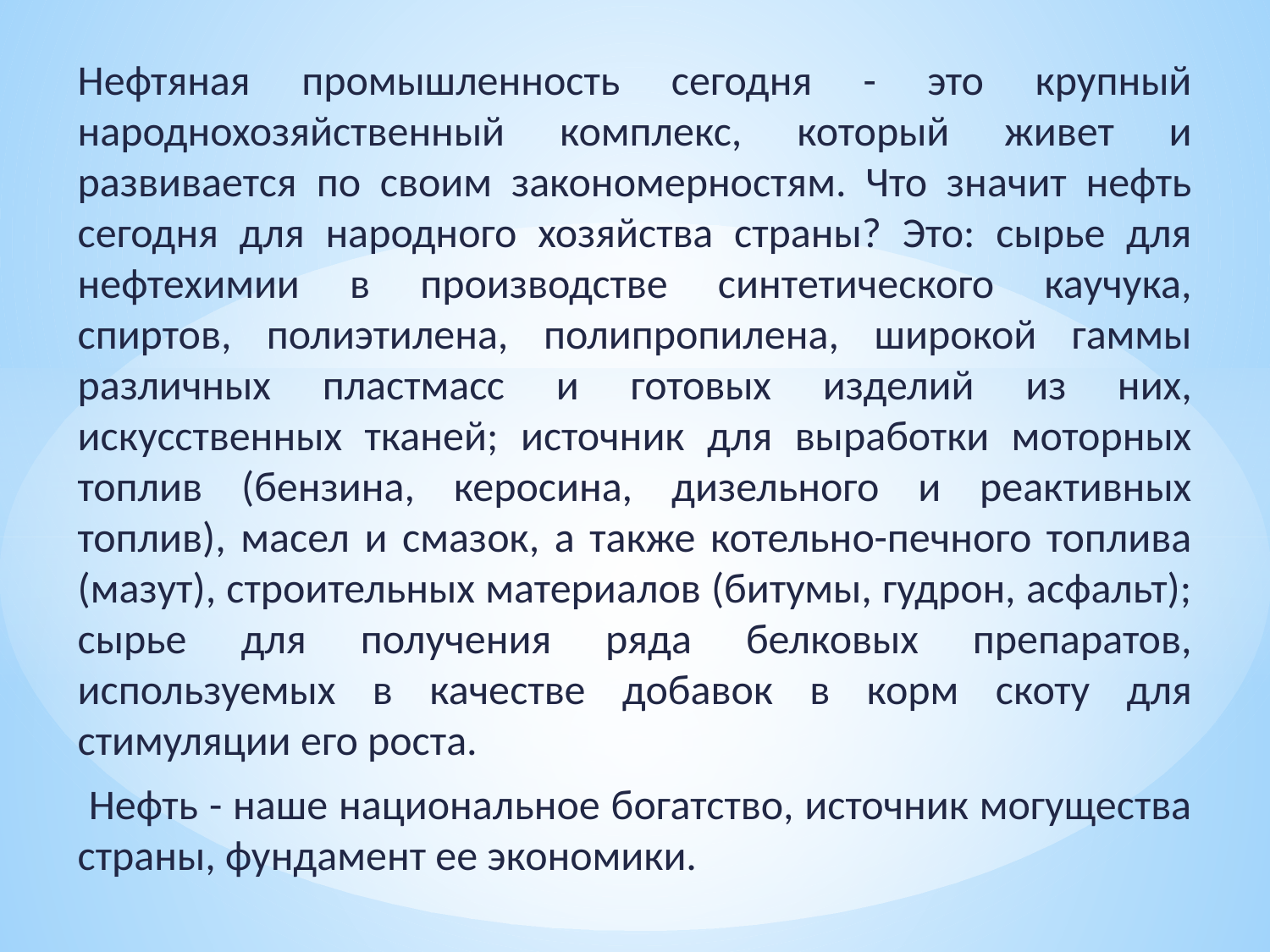

Нефтяная промышленность сегодня - это крупный народнохозяйственный комплекс, который живет и развивается по своим закономерностям. Что значит нефть сегодня для народного хозяйства страны? Это: сырье для нефтехимии в производстве синтетического каучука, спиртов, полиэтилена, полипропилена, широкой гаммы различных пластмасс и готовых изделий из них, искусственных тканей; источник для выработки моторных топлив (бензина, керосина, дизельного и реактивных топлив), масел и смазок, а также котельно-печного топлива (мазут), строительных материалов (битумы, гудрон, асфальт); сырье для получения ряда белковых препаратов, используемых в качестве добавок в корм скоту для стимуляции его роста.
 Нефть - наше национальное богатство, источник могущества страны, фундамент ее экономики.
#